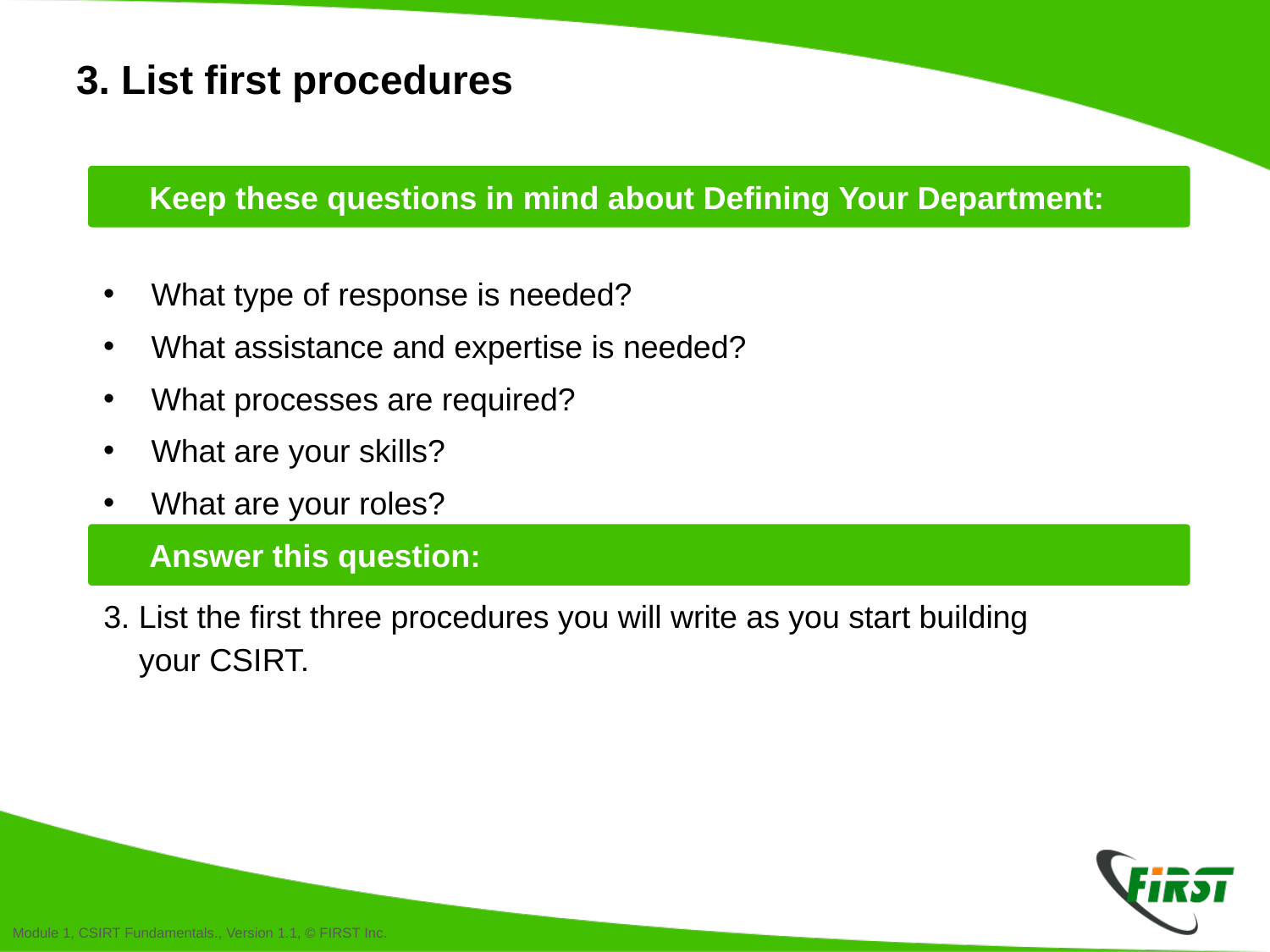

# 3. List first procedures
Keep these questions in mind about Defining Your Department:
What type of response is needed?
What assistance and expertise is needed?
What processes are required?
What are your skills?
What are your roles?

3. List the first three procedures you will write as you start building
    your CSIRT.
Answer this question: